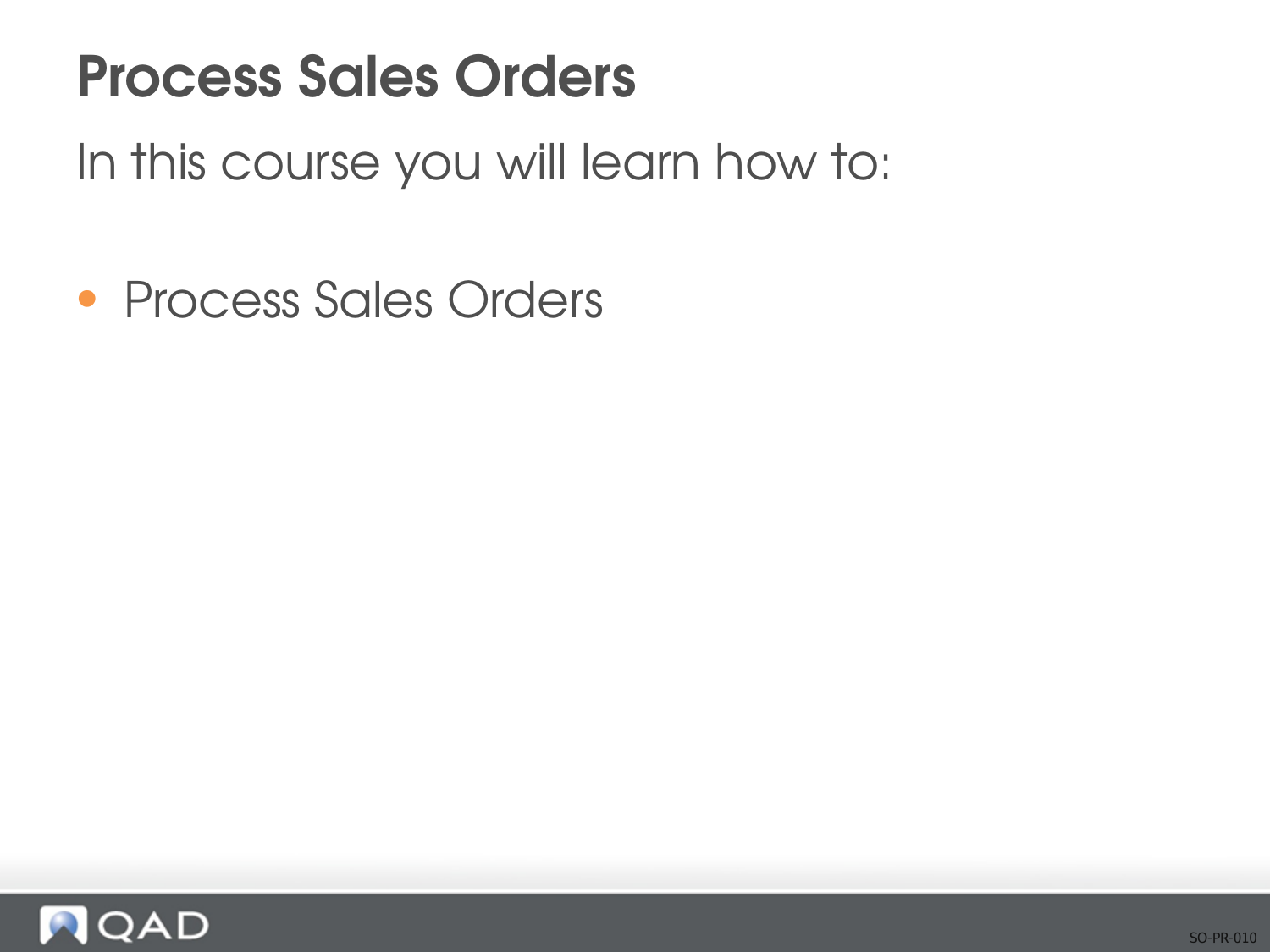

# Process Sales Orders
In this course you will learn how to:

Process Sales Orders

SO-PR-010